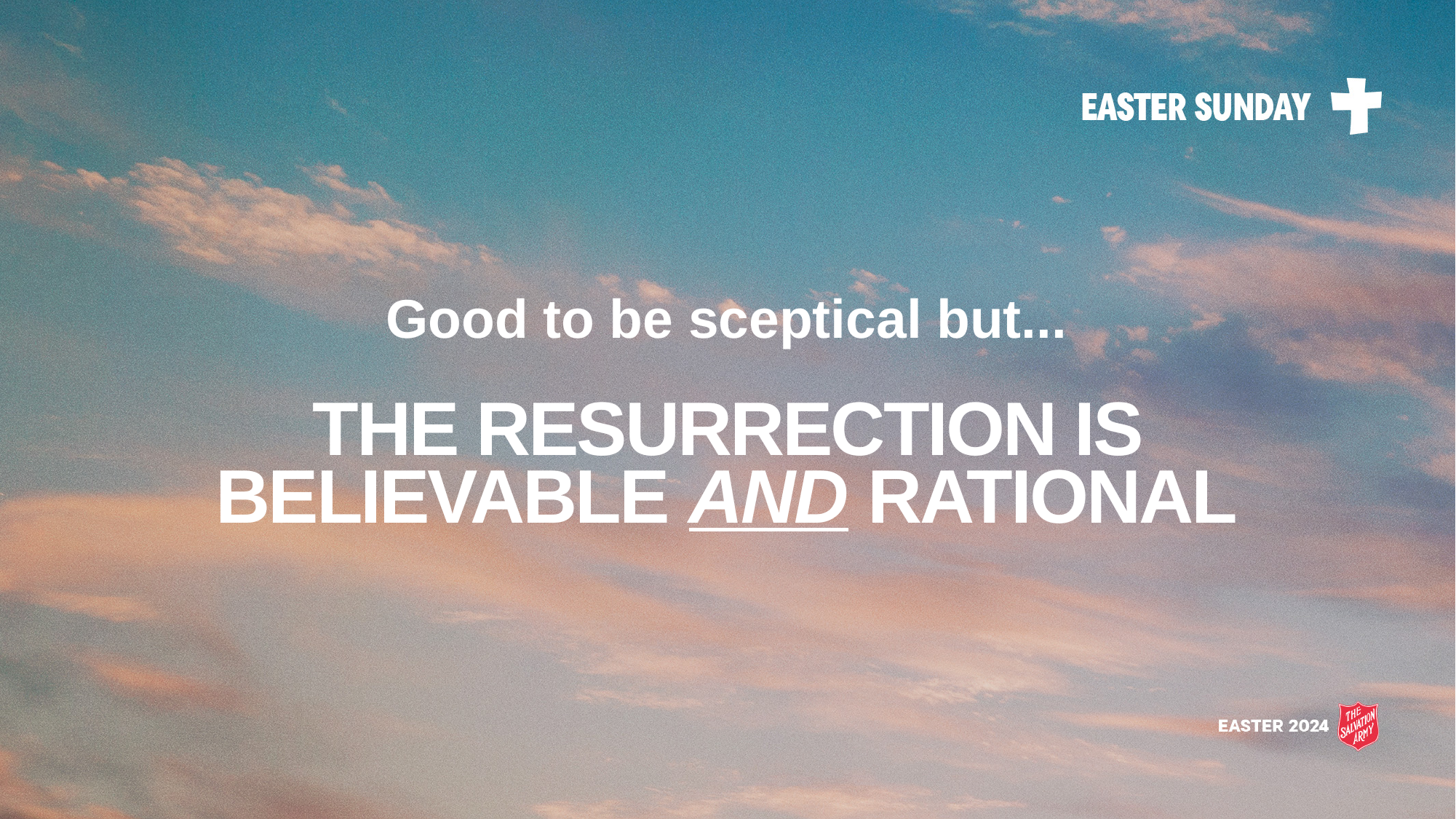

Good to be sceptical but...
# THE RESURRECTION IS BELIEVABLE AND RATIONAL